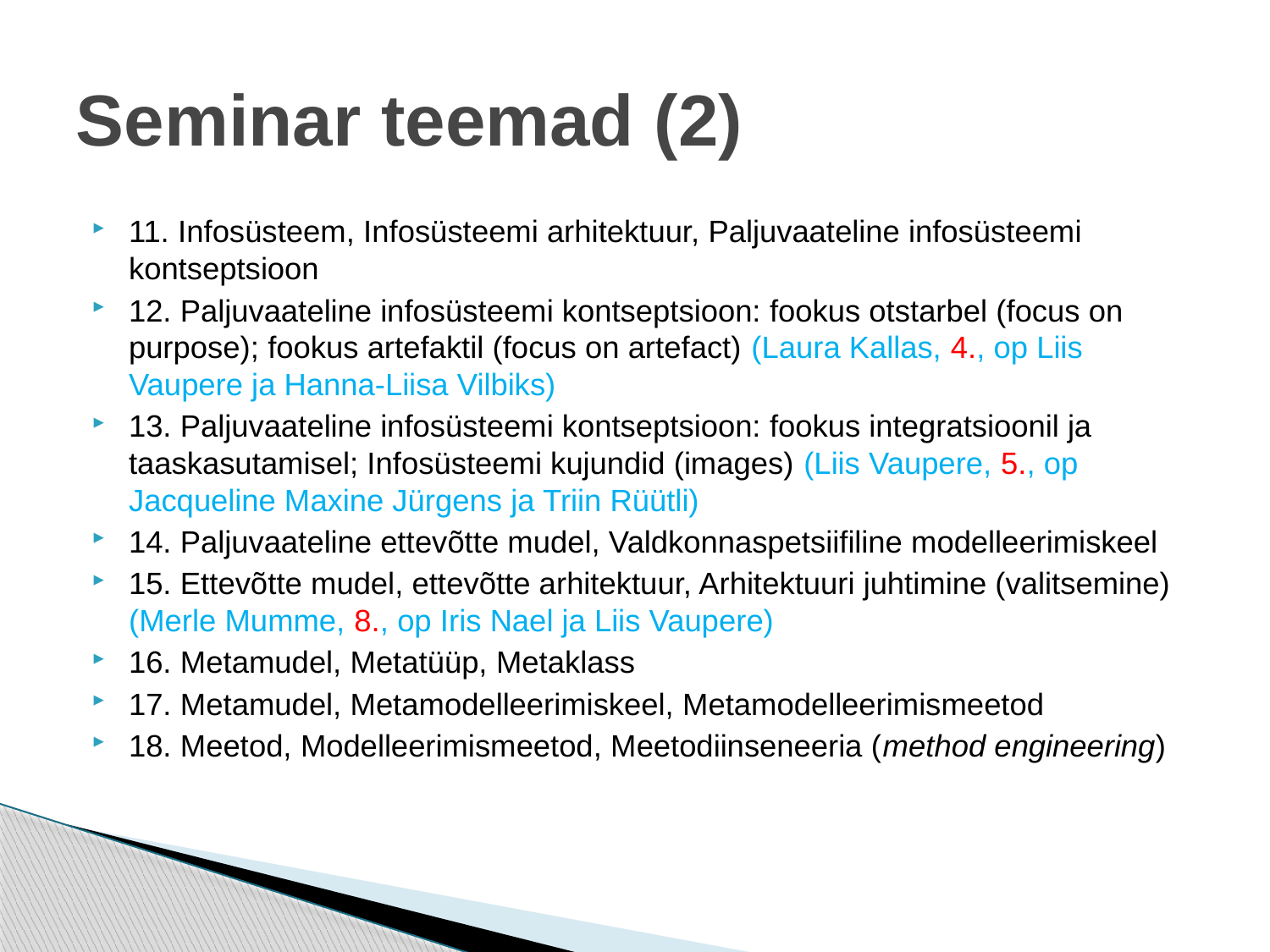

# Seminar teemad (2)
11. Infosüsteem, Infosüsteemi arhitektuur, Paljuvaateline infosüsteemi kontseptsioon
12. Paljuvaateline infosüsteemi kontseptsioon: fookus otstarbel (focus on purpose); fookus artefaktil (focus on artefact) (Laura Kallas, 4., op Liis Vaupere ja Hanna-Liisa Vilbiks)
13. Paljuvaateline infosüsteemi kontseptsioon: fookus integratsioonil ja taaskasutamisel; Infosüsteemi kujundid (images) (Liis Vaupere, 5., op Jacqueline Maxine Jürgens ja Triin Rüütli)
14. Paljuvaateline ettevõtte mudel, Valdkonnaspetsiifiline modelleerimiskeel
15. Ettevõtte mudel, ettevõtte arhitektuur, Arhitektuuri juhtimine (valitsemine) (Merle Mumme, 8., op Iris Nael ja Liis Vaupere)
16. Metamudel, Metatüüp, Metaklass
17. Metamudel, Metamodelleerimiskeel, Metamodelleerimismeetod
18. Meetod, Modelleerimismeetod, Meetodiinseneeria (method engineering)